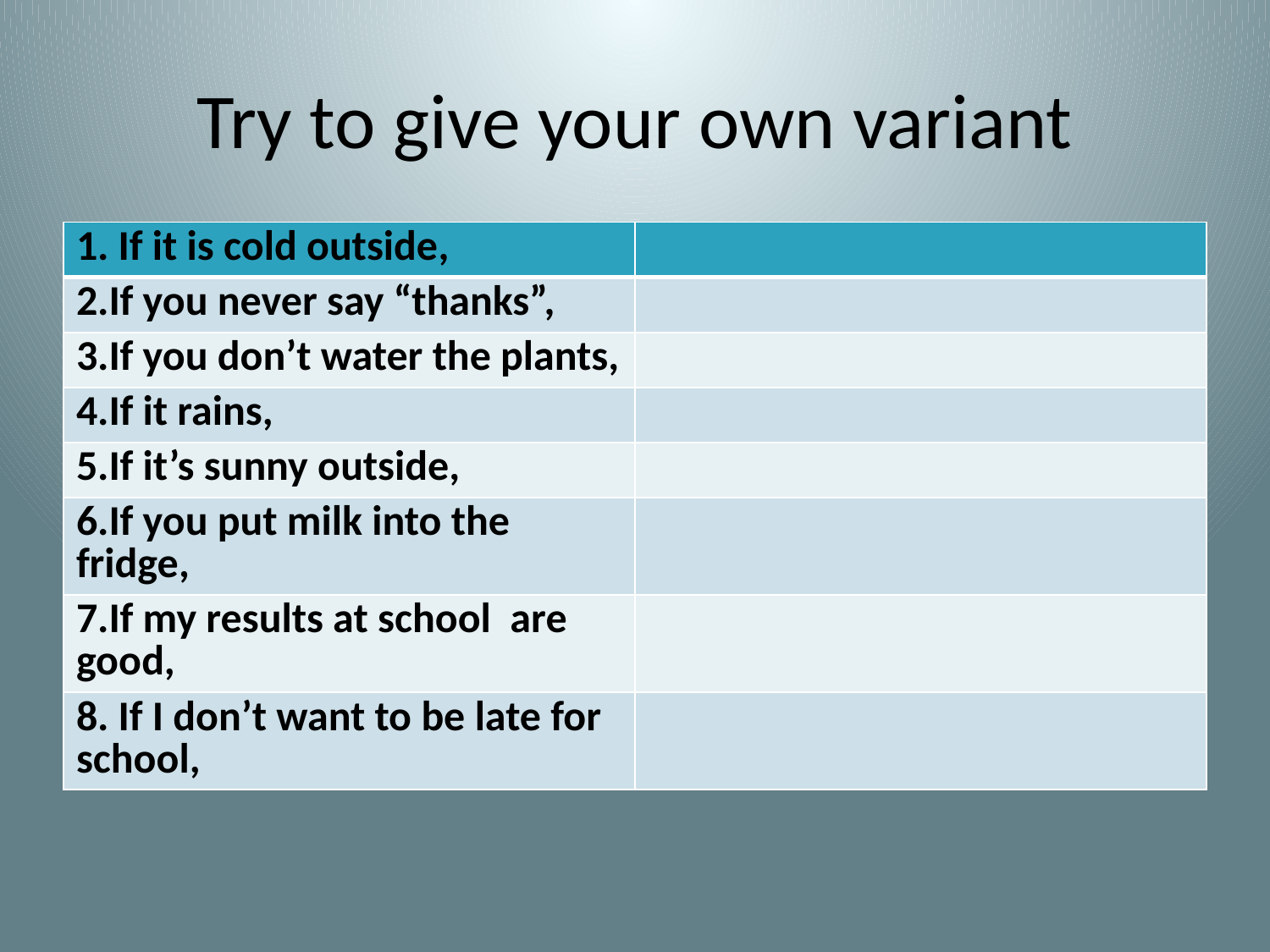

# Try to give your own variant
| 1. If it is cold outside, |  |
| --- | --- |
| 2.If you never say “thanks”, |  |
| 3.If you don’t water the plants, |  |
| 4.If it rains, |  |
| 5.If it’s sunny outside, |  |
| 6.If you put milk into the fridge, |  |
| 7.If my results at school are good, |  |
| 8. If I don’t want to be late for school, |  |